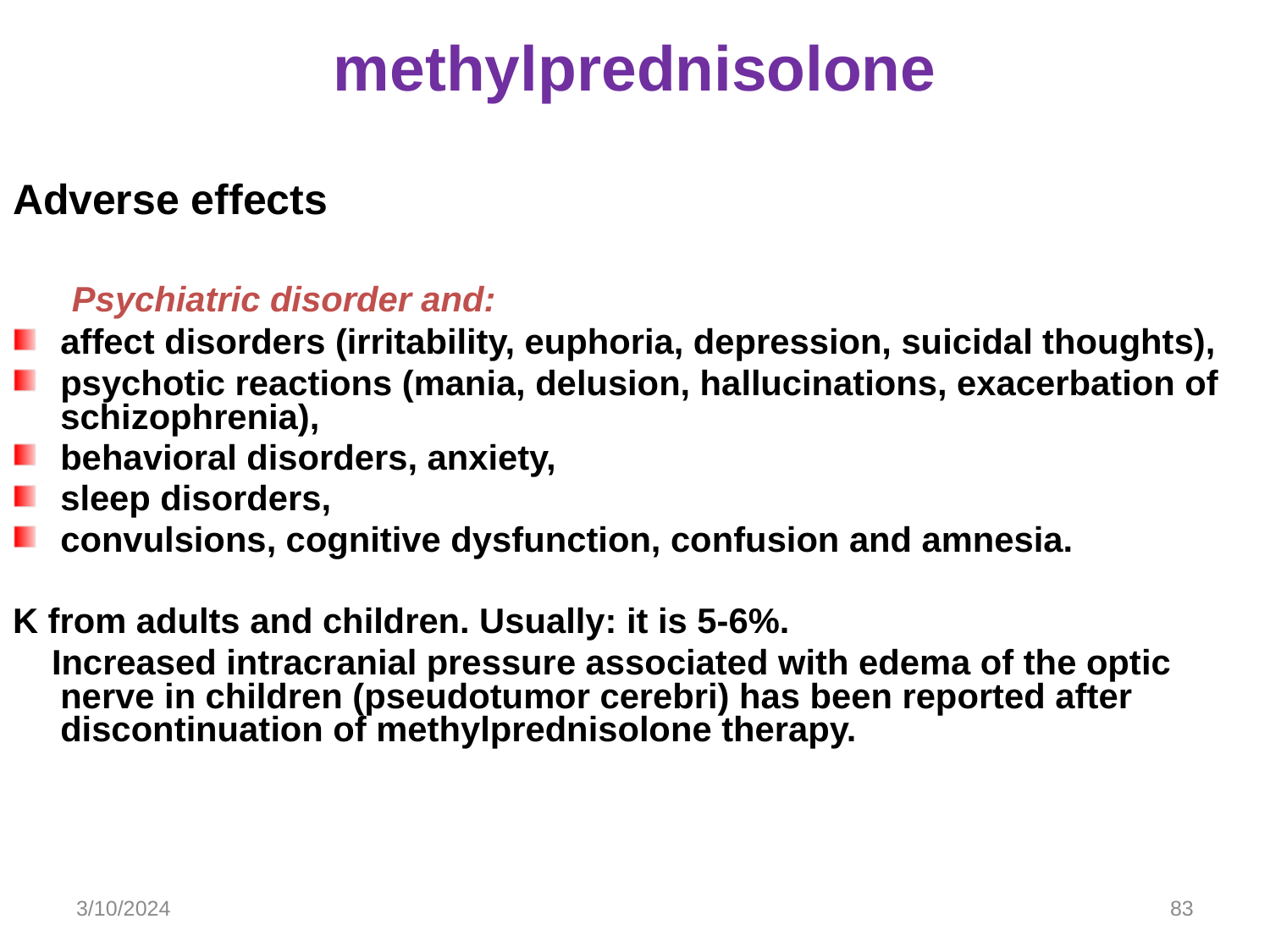

# methylprednisolone
Adverse effects

     Psychiatric disorder and:
affect disorders (irritability, euphoria, depression, suicidal thoughts),
psychotic reactions (mania, delusion, hallucinations, exacerbation of schizophrenia),
behavioral disorders, anxiety,
sleep disorders,
convulsions, cognitive dysfunction, confusion and amnesia.

K from adults and children. Usually: it is 5-6%.
    Increased intracranial pressure associated with edema of the optic nerve in children (pseudotumor cerebri) has been reported after discontinuation of methylprednisolone therapy.
3/10/2024
83